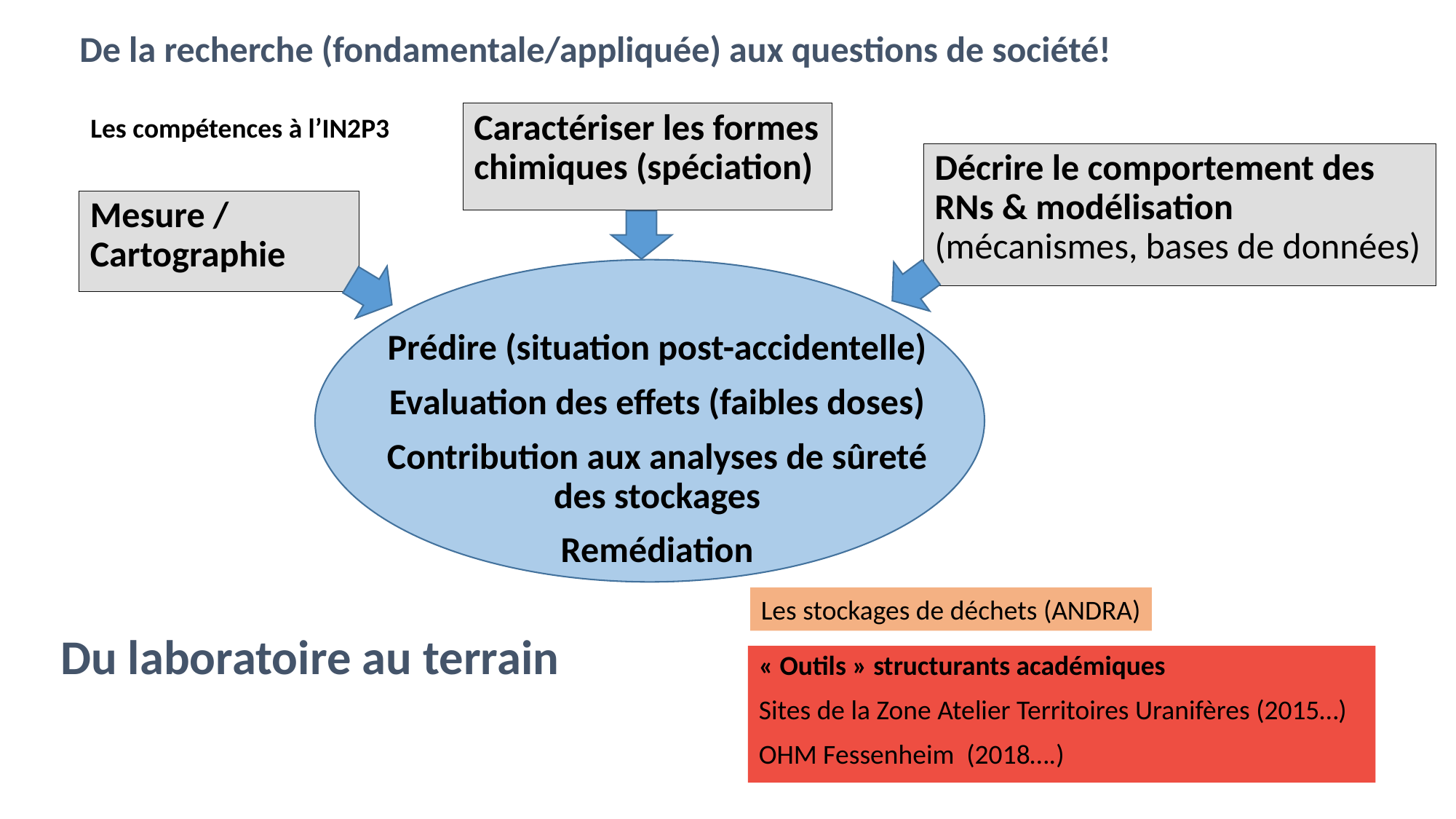

De la recherche (fondamentale/appliquée) aux questions de société!
Caractériser les formes chimiques (spéciation)
Les compétences à l’IN2P3
Décrire le comportement des RNs & modélisation (mécanismes, bases de données)
Mesure / Cartographie

Prédire (situation post-accidentelle)
Evaluation des effets (faibles doses)
Contribution aux analyses de sûreté des stockages
Remédiation

Les stockages de déchets (ANDRA)
Du laboratoire au terrain
« Outils » structurants académiques
Sites de la Zone Atelier Territoires Uranifères (2015…)
OHM Fessenheim  (2018….)